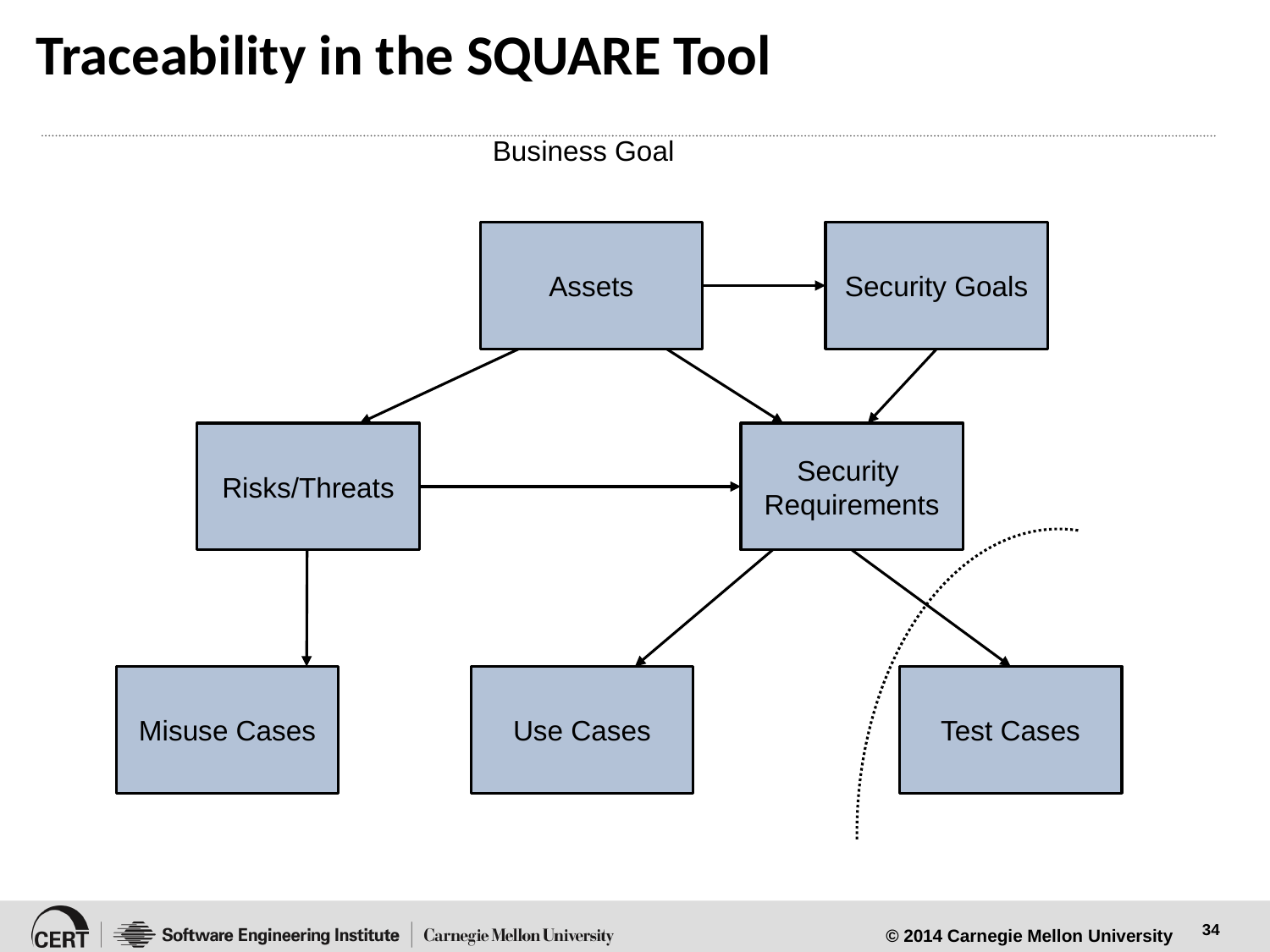

# Traceability in the SQUARE Tool
Business Goal

Assets
Security Goals
Risks/Threats
Security
Requirements

Misuse Cases
Use Cases
Test Cases